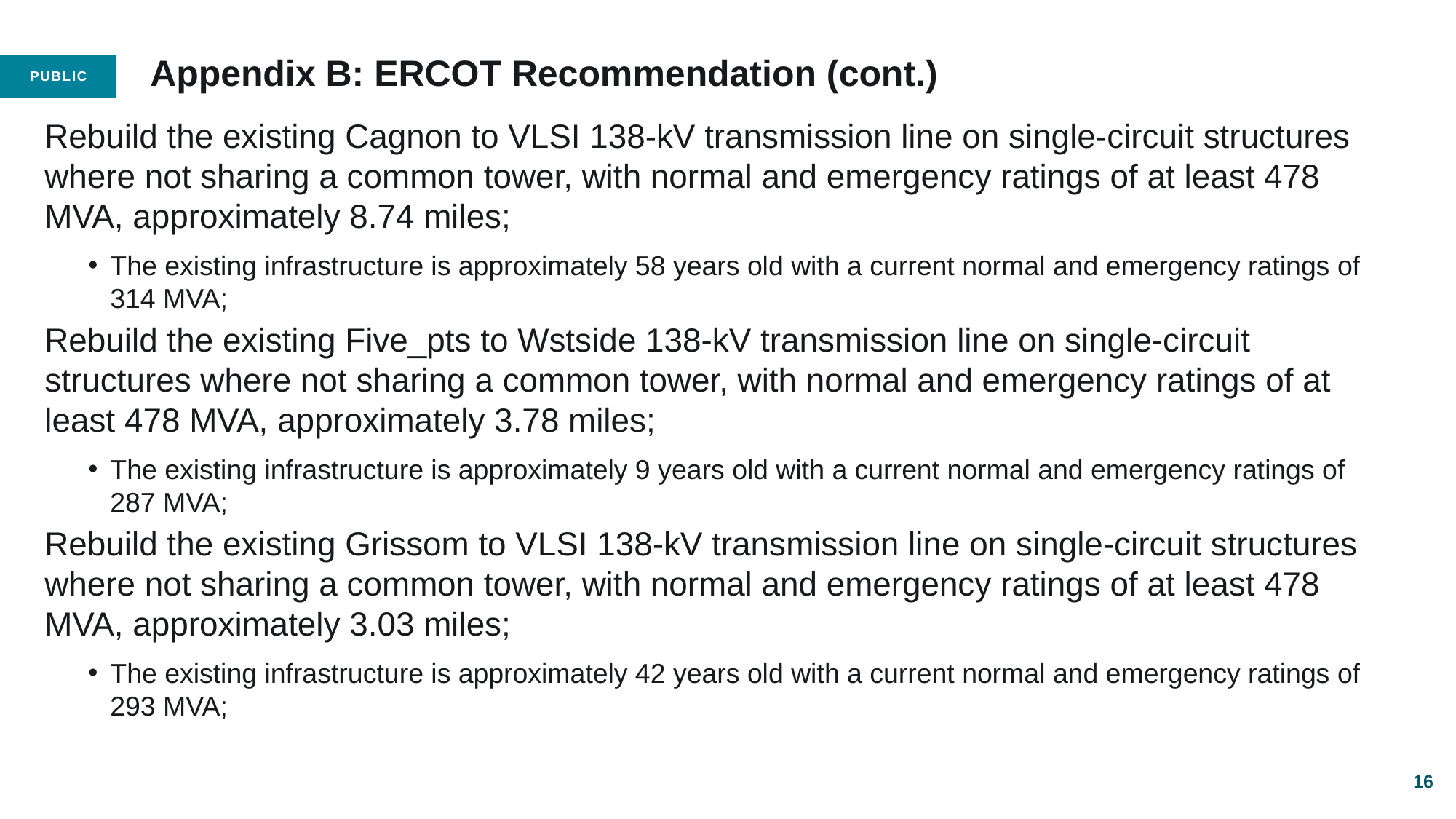

# Appendix B: ERCOT Recommendation (cont.)
Rebuild the existing Cagnon to VLSI 138-kV transmission line on single-circuit structures where not sharing a common tower, with normal and emergency ratings of at least 478 MVA, approximately 8.74 miles;
The existing infrastructure is approximately 58 years old with a current normal and emergency ratings of 314 MVA;
Rebuild the existing Five_pts to Wstside 138-kV transmission line on single-circuit structures where not sharing a common tower, with normal and emergency ratings of at least 478 MVA, approximately 3.78 miles;
The existing infrastructure is approximately 9 years old with a current normal and emergency ratings of 287 MVA;
Rebuild the existing Grissom to VLSI 138-kV transmission line on single-circuit structures where not sharing a common tower, with normal and emergency ratings of at least 478 MVA, approximately 3.03 miles;
The existing infrastructure is approximately 42 years old with a current normal and emergency ratings of 293 MVA;

16